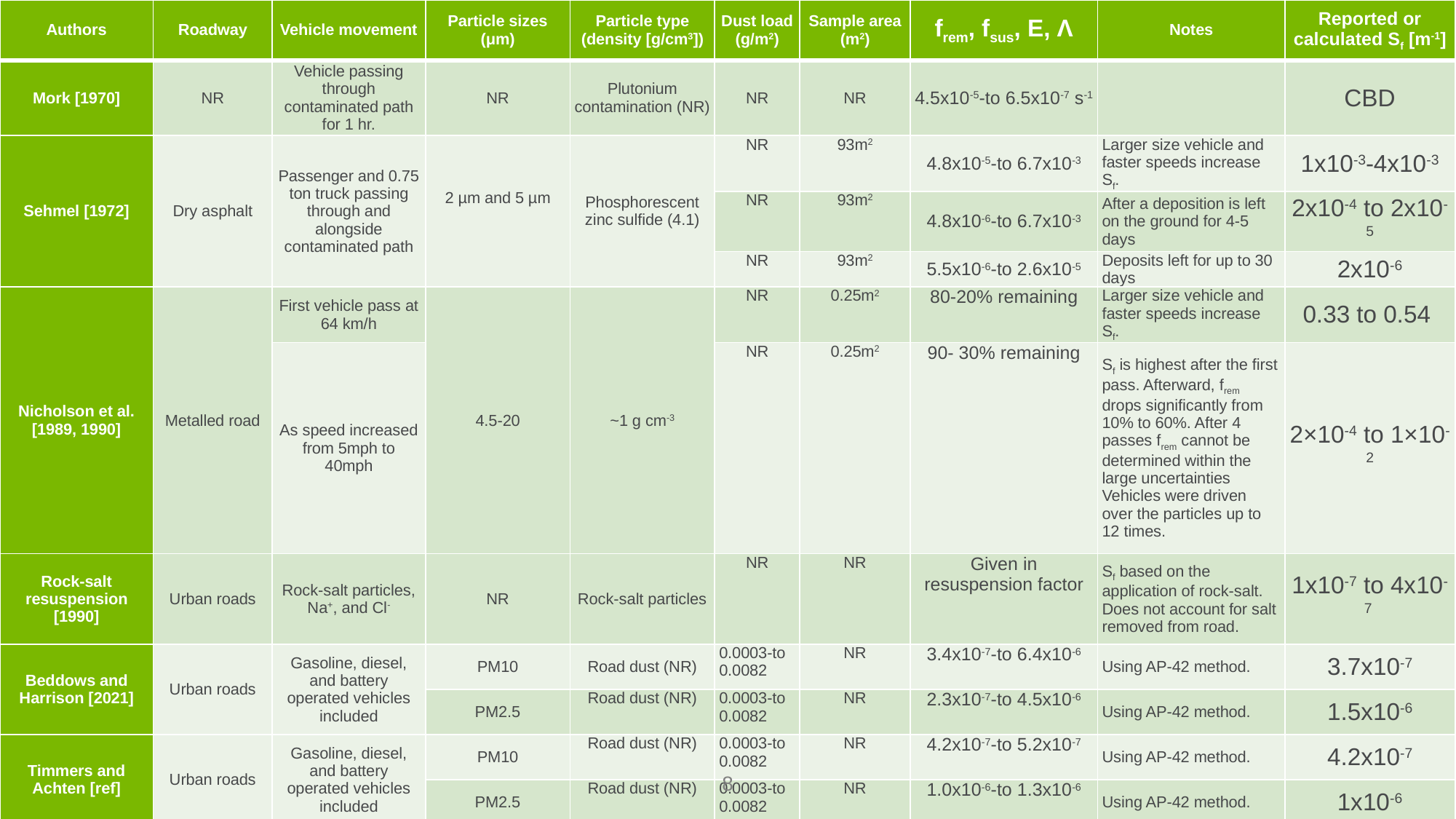

| Authors | Roadway | Vehicle movement | Particle sizes (μm) | Particle type (density [g/cm3]) | Dust load (g/m2) | Sample area (m2) | frem, fsus, E, Λ | Notes | Reported or calculated Sf [m-1] |
| --- | --- | --- | --- | --- | --- | --- | --- | --- | --- |
| Mork [1970] | NR | Vehicle passing through contaminated path for 1 hr. | NR | Plutonium contamination (NR) | NR | NR | 4.5x10-5-to 6.5x10-7 s-1 |  | CBD |
| Sehmel [1972] | Dry asphalt | Passenger and 0.75 ton truck passing through and alongside contaminated path | 2 µm and 5 µm | Phosphorescent zinc sulfide (4.1) | NR | 93m2 | 4.8x10-5-to 6.7x10-3 | Larger size vehicle and faster speeds increase Sf. | 1x10-3-4x10-3 |
|  |  |  |  |  | NR | 93m2 | 4.8x10-6-to 6.7x10-3 | After a deposition is left on the ground for 4-5 days | 2x10-4 to 2x10-5 |
|  |  |  |  |  | NR | 93m2 | 5.5x10-6-to 2.6x10-5 | Deposits left for up to 30 days | 2x10-6 |
| Nicholson et al. [1989, 1990] | Metalled road | First vehicle pass at 64 km/h | 4.5-20 | ~1 g cm-3 | NR | 0.25m2 | 80-20% remaining | Larger size vehicle and faster speeds increase Sf. | 0.33 to 0.54 |
|  |  | As speed increased from 5mph to 40mph |  |  | NR | 0.25m2 | 90- 30% remaining | Sf is highest after the first pass. Afterward, frem drops significantly from 10% to 60%. After 4 passes frem cannot be determined within the large uncertainties Vehicles were driven over the particles up to 12 times. | 2×10-4 to 1×10-2 |
| Rock-salt resuspension [1990] | Urban roads | Rock-salt particles, Na+, and Cl- | NR | Rock-salt particles | NR | NR | Given in resuspension factor | Sf based on the application of rock-salt. Does not account for salt removed from road. | 1x10-7 to 4x10-7 |
| Beddows and Harrison [2021] | Urban roads | Gasoline, diesel, and battery operated vehicles included | PM10 | Road dust (NR) | 0.0003-to 0.0082 | NR | 3.4x10-7-to 6.4x10-6 | Using AP-42 method. | 3.7x10-7 |
|  |  |  | PM2.5 | Road dust (NR) | 0.0003-to 0.0082 | NR | 2.3x10-7-to 4.5x10-6 | Using AP-42 method. | 1.5x10-6 |
| Timmers and Achten [ref] | Urban roads | Gasoline, diesel, and battery operated vehicles included | PM10 | Road dust (NR) | 0.0003-to 0.0082 | NR | 4.2x10-7-to 5.2x10-7 | Using AP-42 method. | 4.2x10-7 |
|  |  |  | PM2.5 | Road dust (NR) | 0.0003-to 0.0082 | NR | 1.0x10-6-to 1.3x10-6 | Using AP-42 method. | 1x10-6 |
#
8